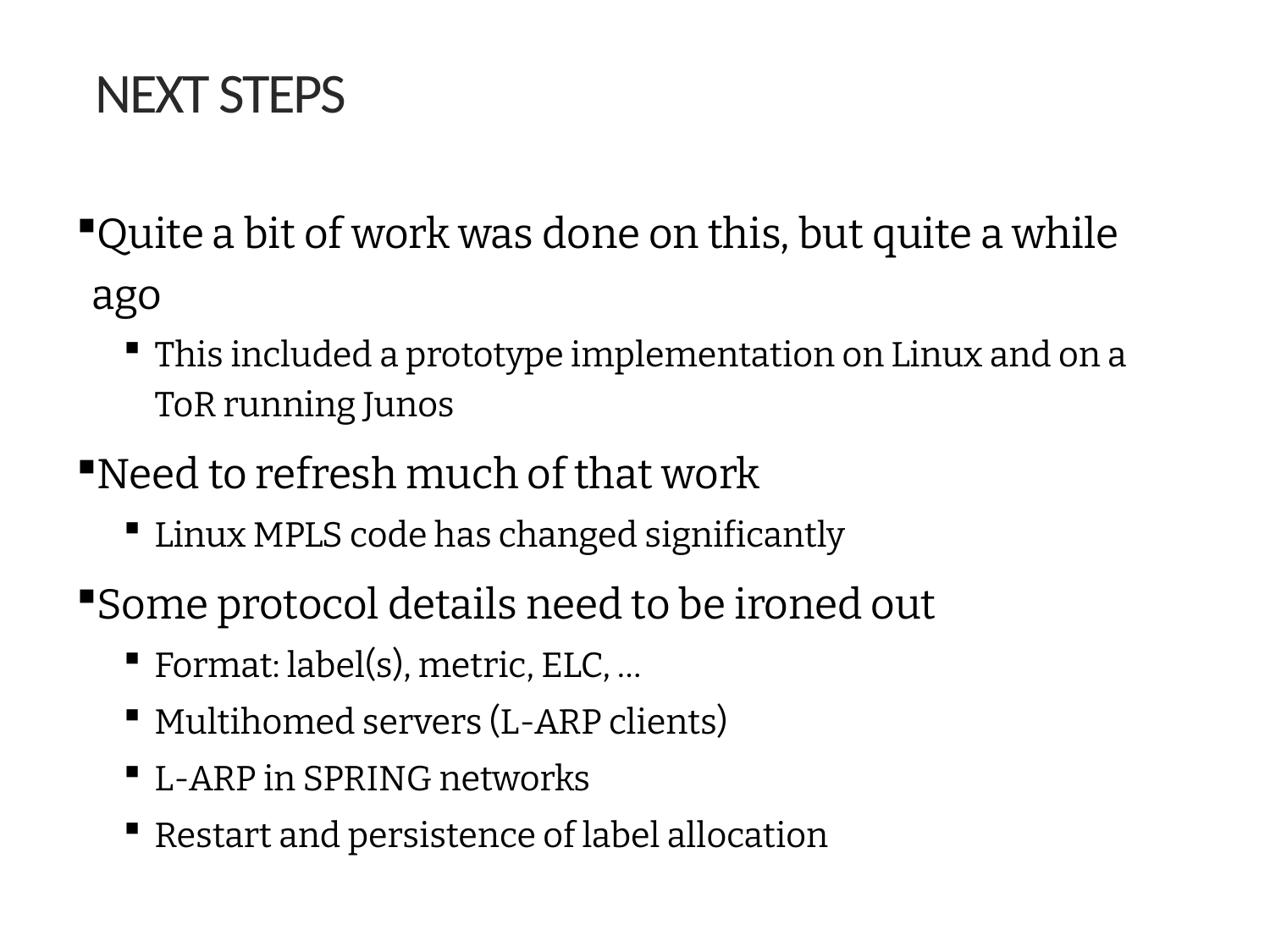

# Next Steps
Quite a bit of work was done on this, but quite a while ago
This included a prototype implementation on Linux and on a ToR running Junos
Need to refresh much of that work
Linux MPLS code has changed significantly
Some protocol details need to be ironed out
Format: label(s), metric, ELC, …
Multihomed servers (L-ARP clients)
L-ARP in SPRING networks
Restart and persistence of label allocation